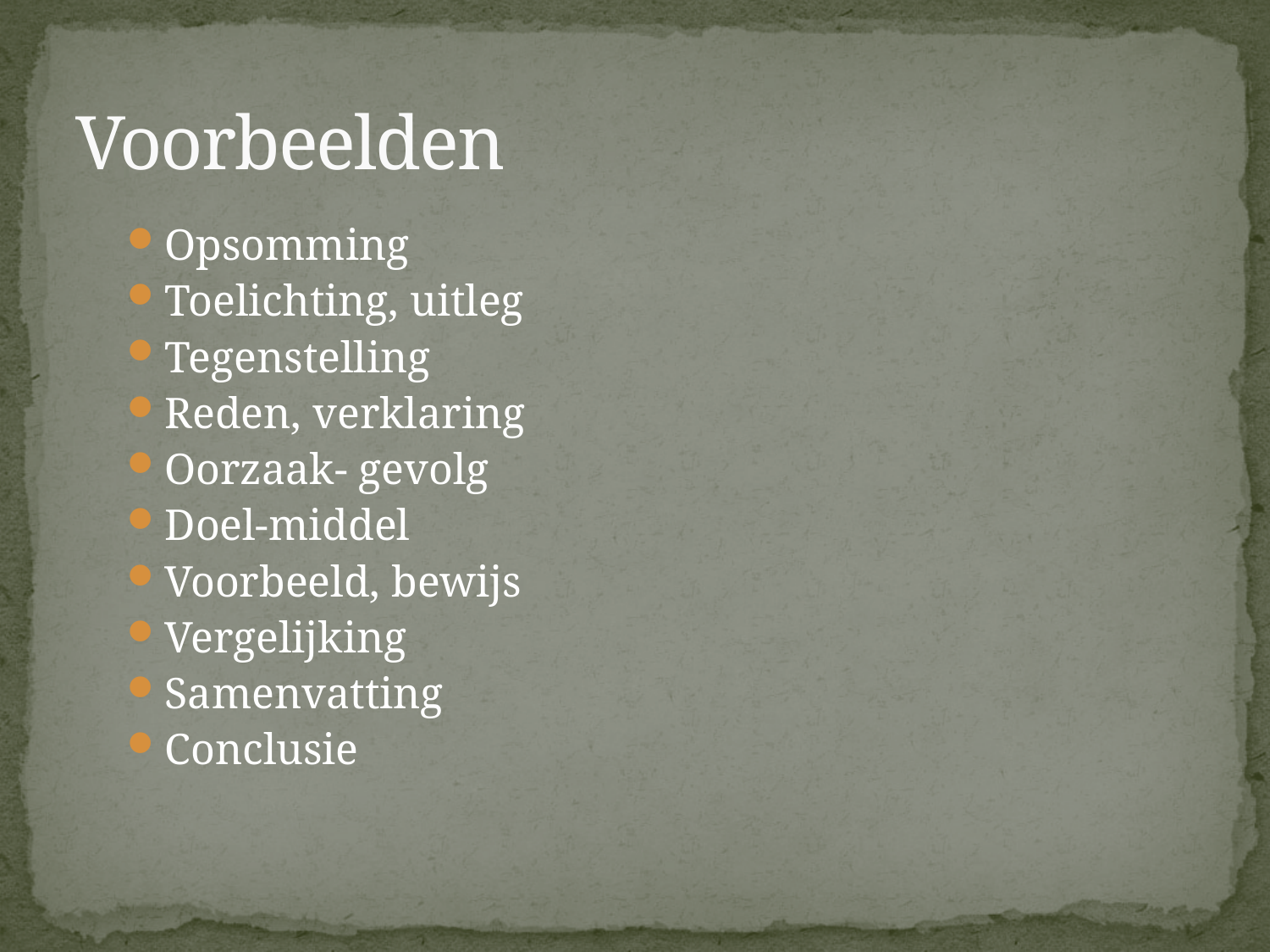

# Voorbeelden
Opsomming
Toelichting, uitleg
Tegenstelling
Reden, verklaring
Oorzaak- gevolg
Doel-middel
Voorbeeld, bewijs
Vergelijking
Samenvatting
Conclusie